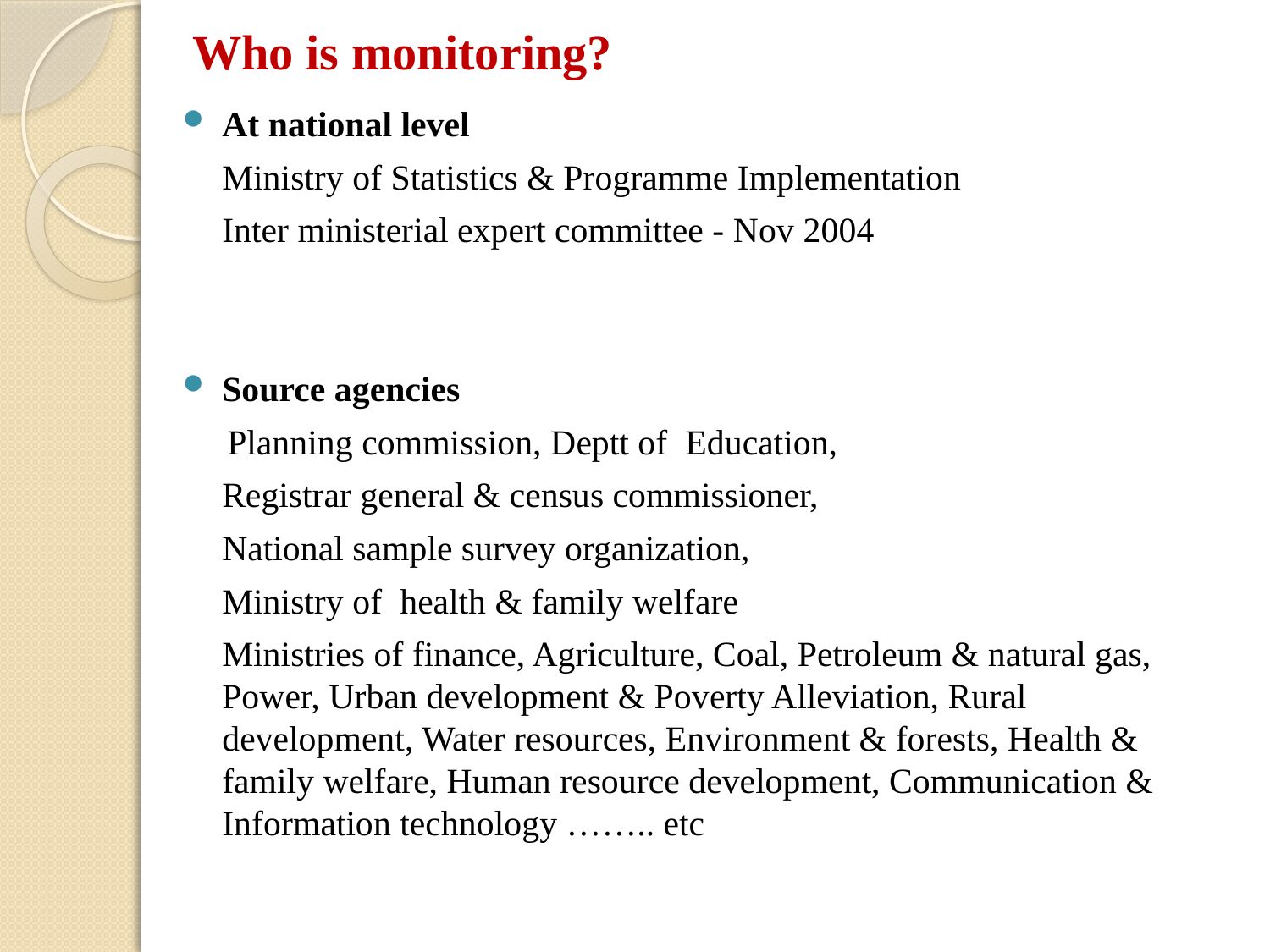

# Who is monitoring?
At national level
	Ministry of Statistics & Programme Implementation
	Inter ministerial expert committee - Nov 2004

Source agencies
     Planning commission, Deptt of  Education,
 	Registrar general & census commissioner,
	National sample survey organization,
	Ministry of  health & family welfare
	Ministries of finance, Agriculture, Coal, Petroleum & natural gas, Power, Urban development & Poverty Alleviation, Rural development, Water resources, Environment & forests, Health & family welfare, Human resource development, Communication & Information technology …….. etc